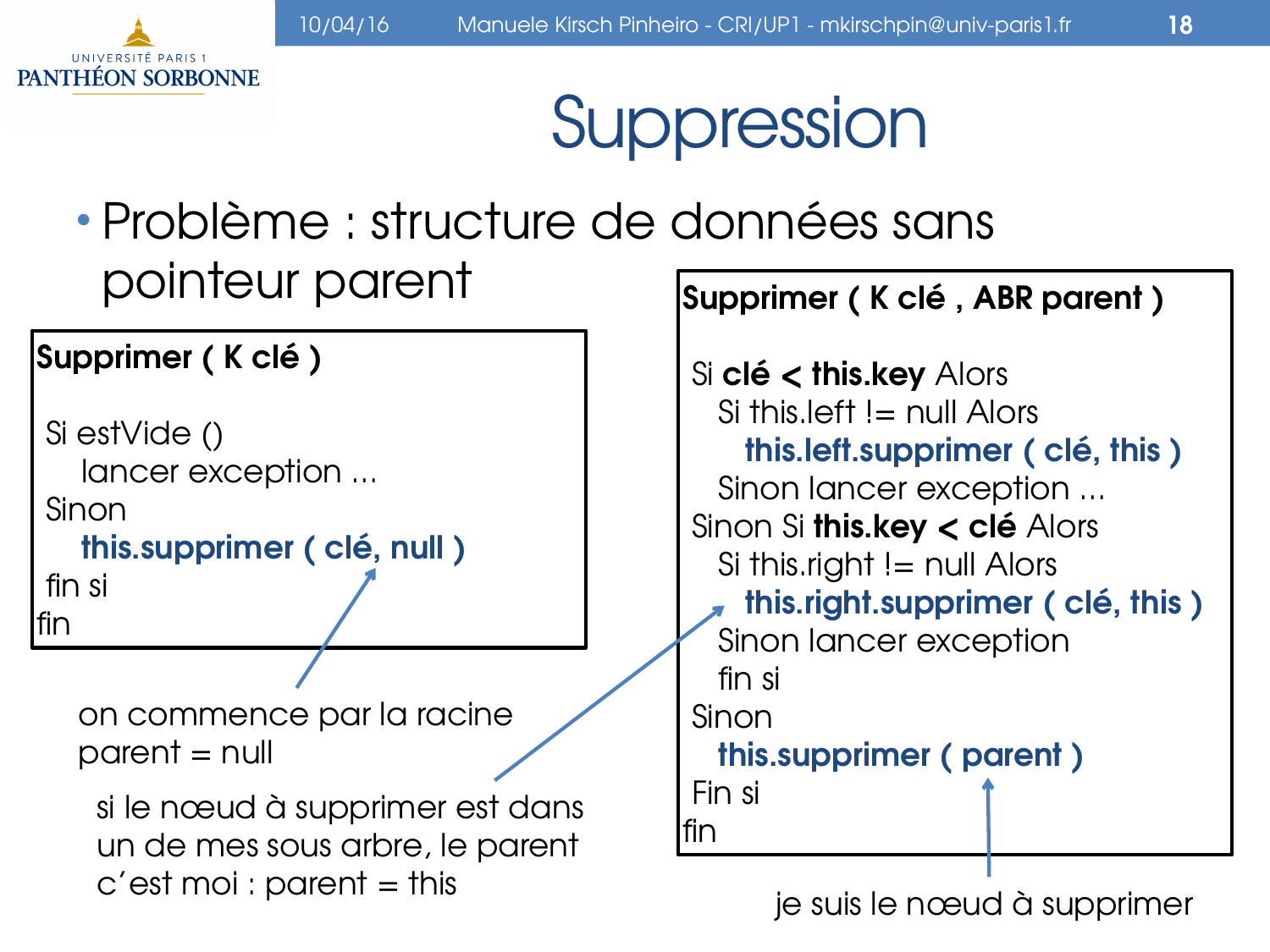

10/04/16
Manuele Kirsch Pinheiro - CRI/UP1 - mkirschpin@univ-paris1.fr
18
# Suppression
Problème : structure de données sans pointeur parent

Supprimer ( K clé , ABR parent )

 Si clé < this.key Alors
    Si this.left != null Alors
       this.left.supprimer ( clé, this )
    Sinon lancer exception …
 Sinon Si this.key < clé Alors
    Si this.right != null Alors
       this.right.supprimer ( clé, this )
    Sinon lancer exception
    fin si
 Sinon
    this.supprimer ( parent )
 Fin si
fin
Supprimer ( K clé )

 Si estVide ()
     lancer exception …
 Sinon
     this.supprimer ( clé, null )
 fin si
fin
on commence par la racine
parent = null
si le nœud à supprimer est dans un de mes sous arbre, le parent
c’est moi : parent = this
je suis le nœud à supprimer